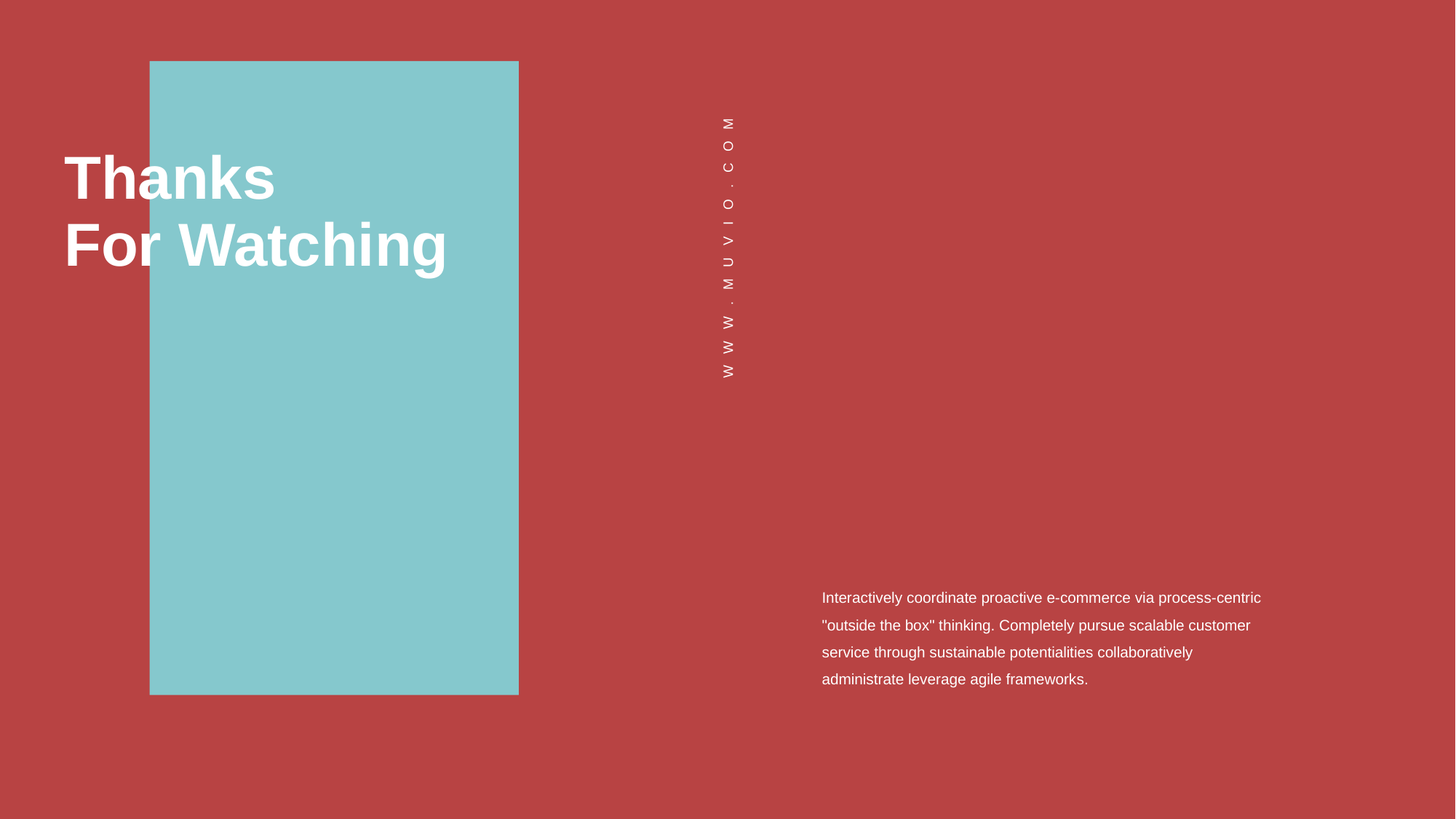

Thanks
For Watching
W   W   W   .   M   U   V   I   O   .   C   O   M

Interactively coordinate proactive e-commerce via process-centric "outside the box" thinking. Completely pursue scalable customer service through sustainable potentialities collaboratively administrate leverage agile frameworks.